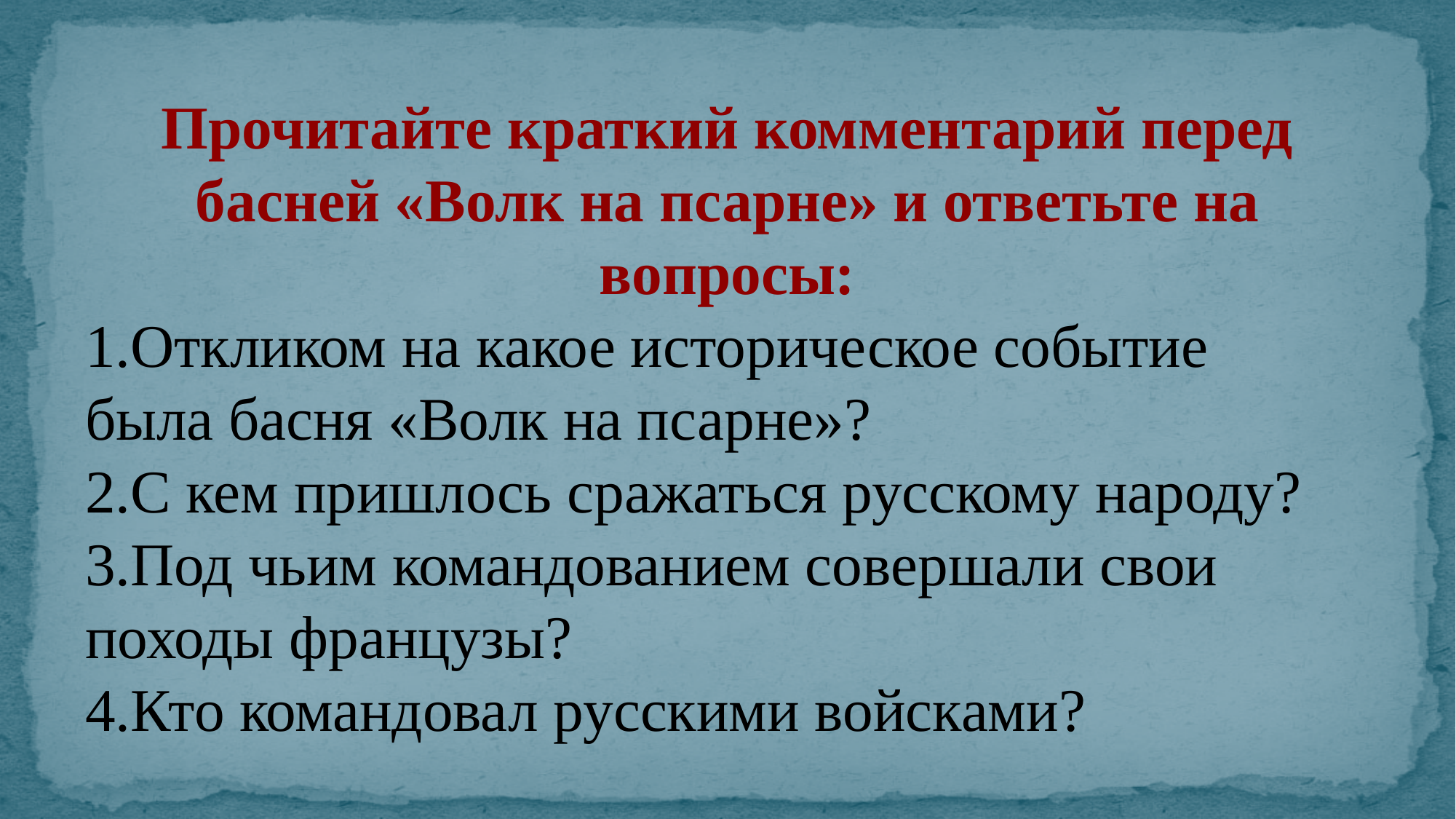

Прочитайте краткий комментарий перед басней «Волк на псарне» и ответьте на вопросы:
1.Откликом на какое историческое событие
была басня «Волк на псарне»?
2.С кем пришлось сражаться русскому народу?
3.Под чьим командованием совершали свои походы французы?
4.Кто командовал русскими войсками?